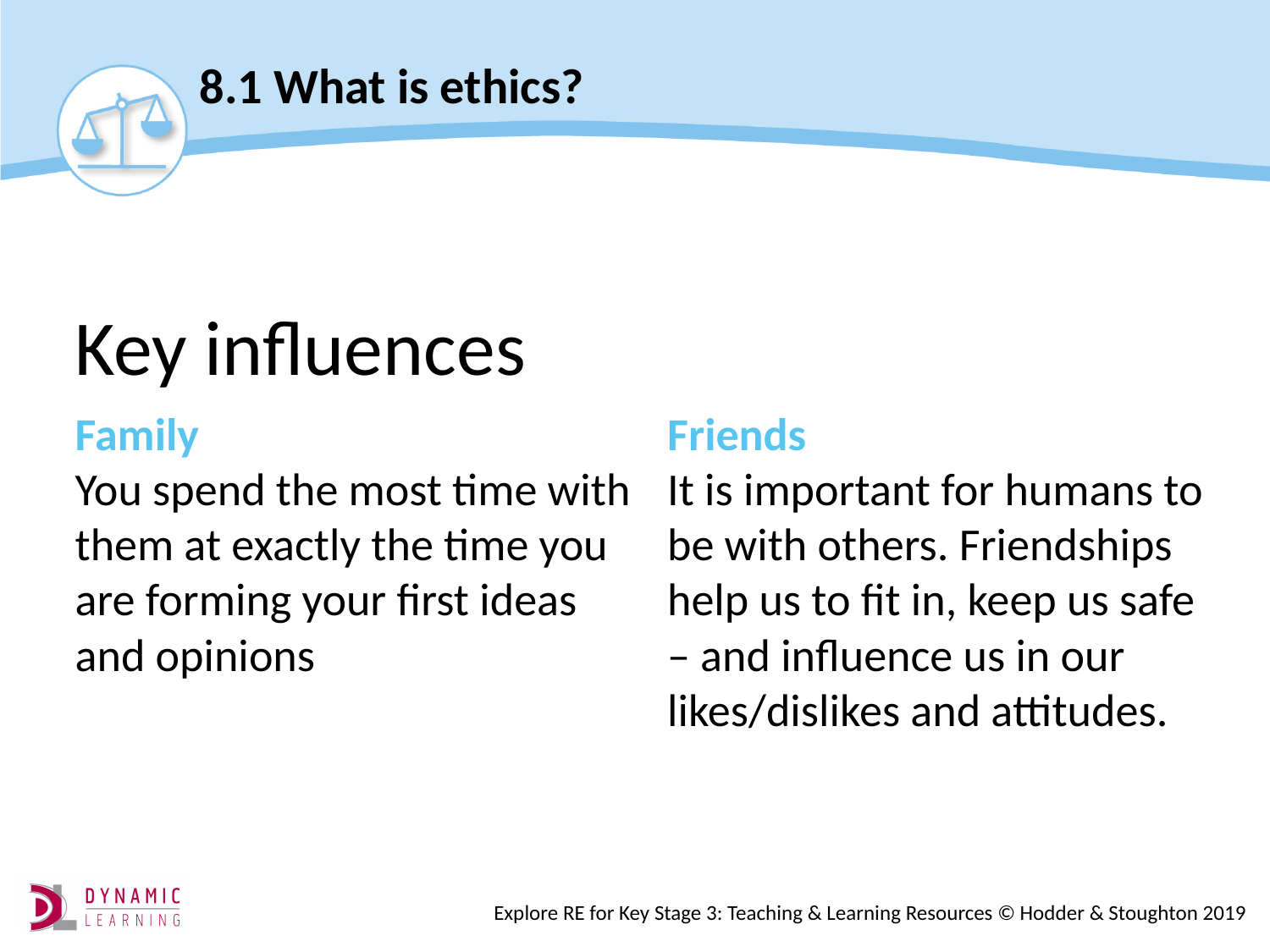

# Key influences
Friends
It is important for humans to be with others. Friendships help us to fit in, keep us safe – and influence us in our likes/dislikes and attitudes.
Family
You spend the most time with them at exactly the time you are forming your first ideas and opinions